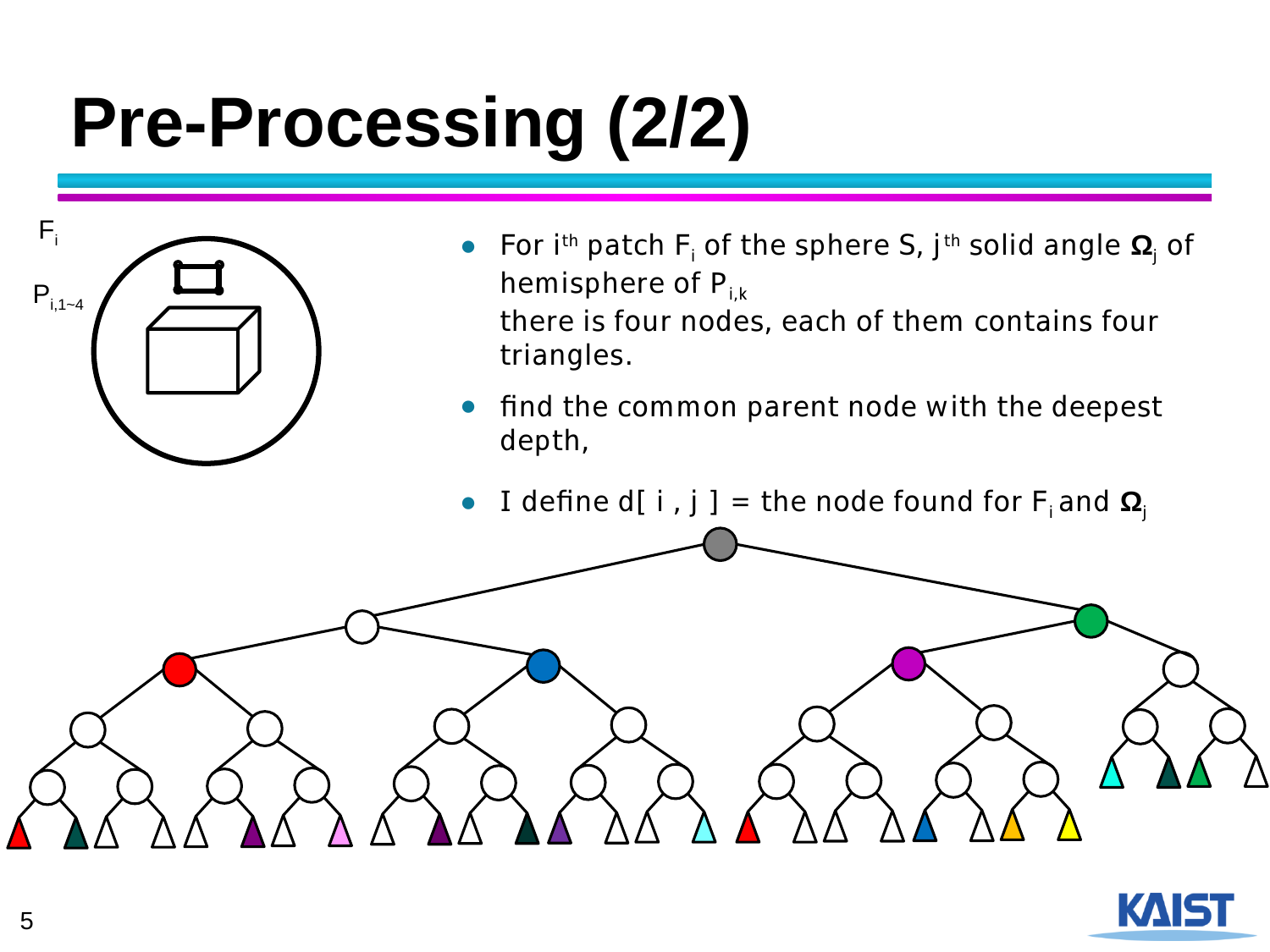

# Pre-Processing (2/2)
Fi
For ith patch Fi of the sphere S, jth solid angle Ωj of hemisphere of Pi,k
there is four nodes, each of them contains four triangles.
find the common parent node with the deepest depth,
I define d[ i , j ] = the node found for Fi and Ωj

Pi,1~4